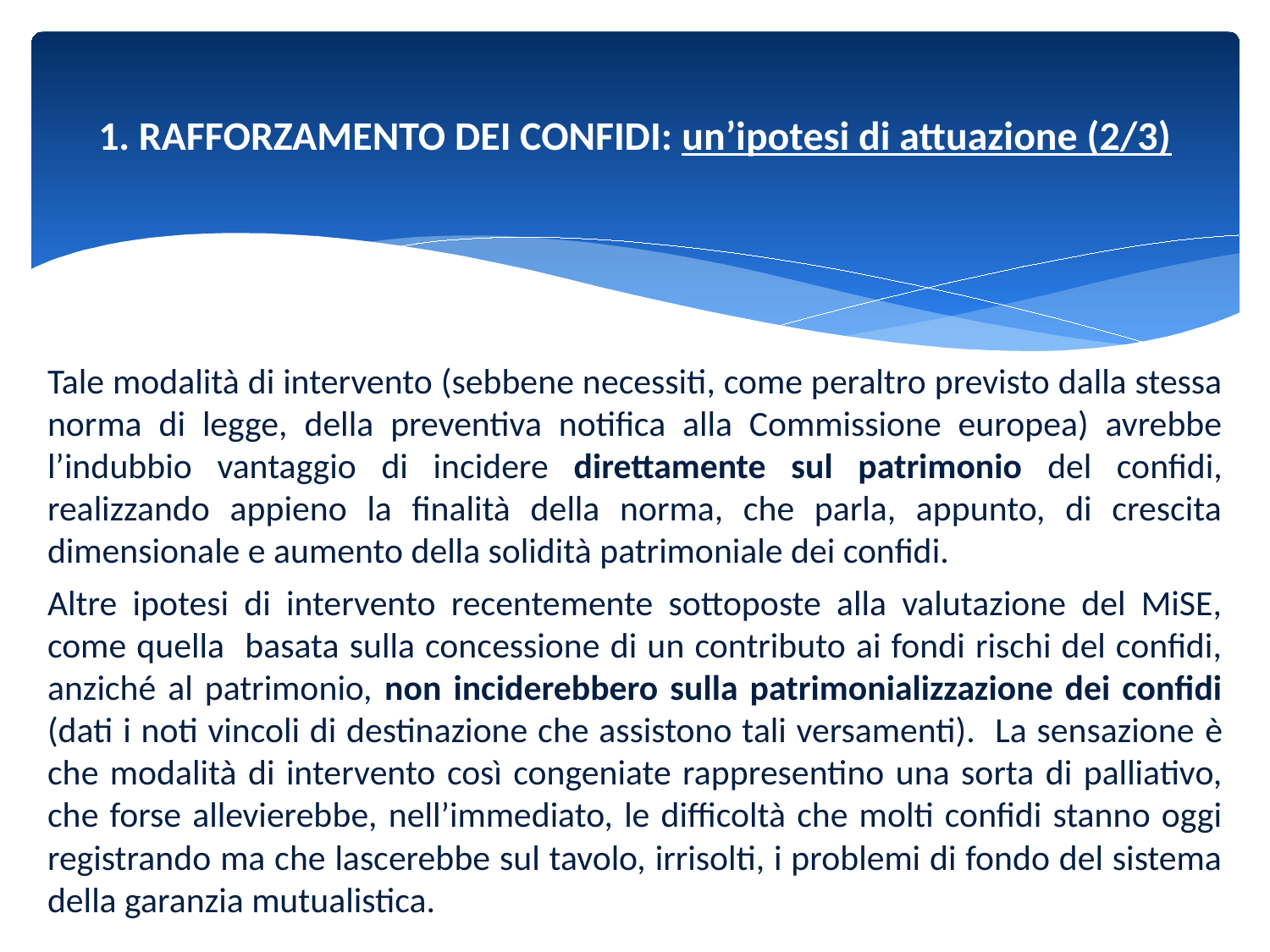

# 1. RAFFORZAMENTO DEI CONFIDI: un’ipotesi di attuazione (2/3)
Tale modalità di intervento (sebbene necessiti, come peraltro previsto dalla stessa norma di legge, della preventiva notifica alla Commissione europea) avrebbe l’indubbio vantaggio di incidere direttamente sul patrimonio del confidi, realizzando appieno la finalità della norma, che parla, appunto, di crescita dimensionale e aumento della solidità patrimoniale dei confidi.
Altre ipotesi di intervento recentemente sottoposte alla valutazione del MiSE, come quella  basata sulla concessione di un contributo ai fondi rischi del confidi, anziché al patrimonio, non inciderebbero sulla patrimonializzazione dei confidi (dati i noti vincoli di destinazione che assistono tali versamenti).  La sensazione è che modalità di intervento così congeniate rappresentino una sorta di palliativo, che forse allevierebbe, nell’immediato, le difficoltà che molti confidi stanno oggi registrando ma che lascerebbe sul tavolo, irrisolti, i problemi di fondo del sistema della garanzia mutualistica.